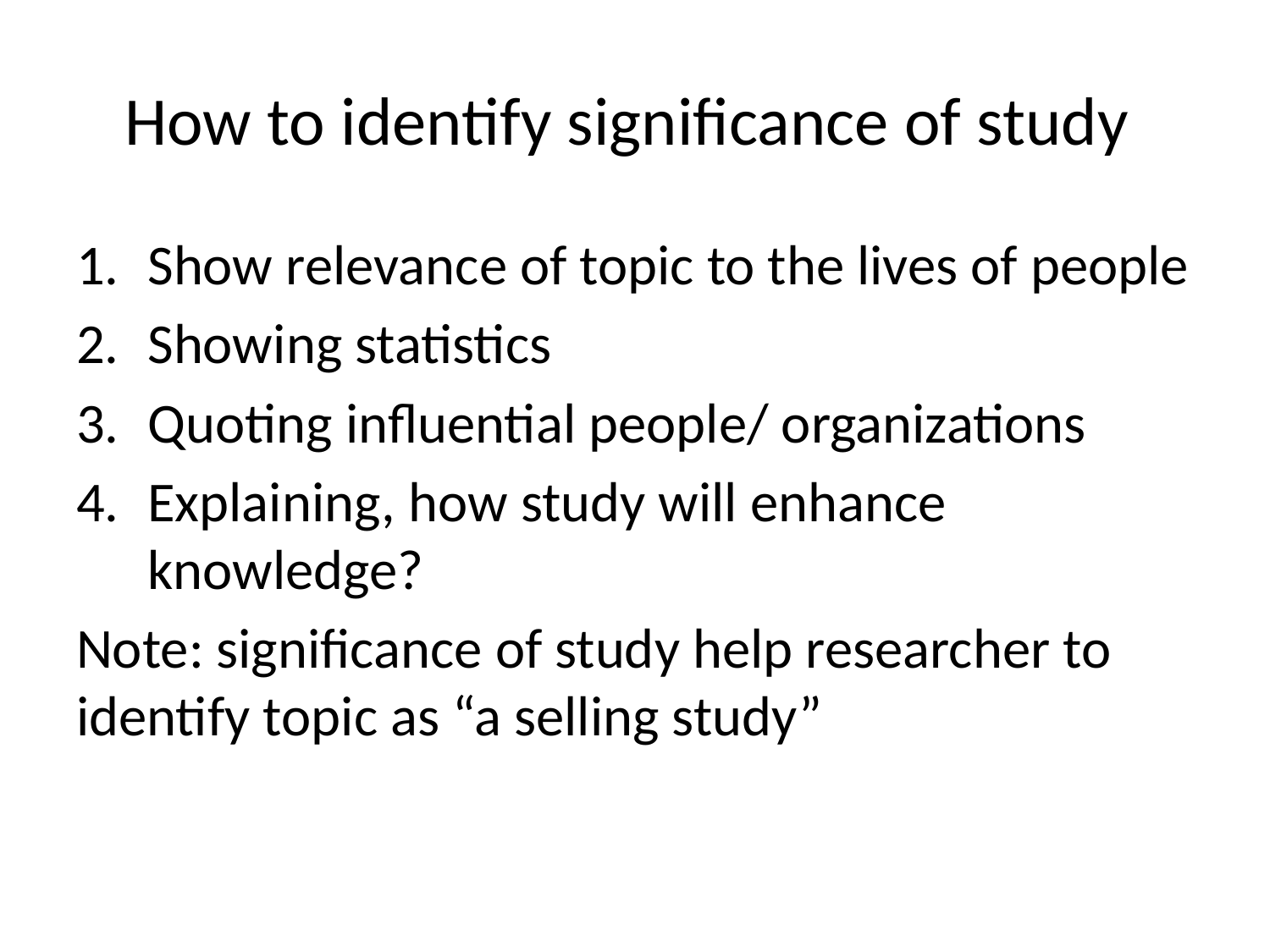

# How to identify significance of study
Show relevance of topic to the lives of people
Showing statistics
Quoting influential people/ organizations
Explaining, how study will enhance knowledge?
Note: significance of study help researcher to identify topic as “a selling study”